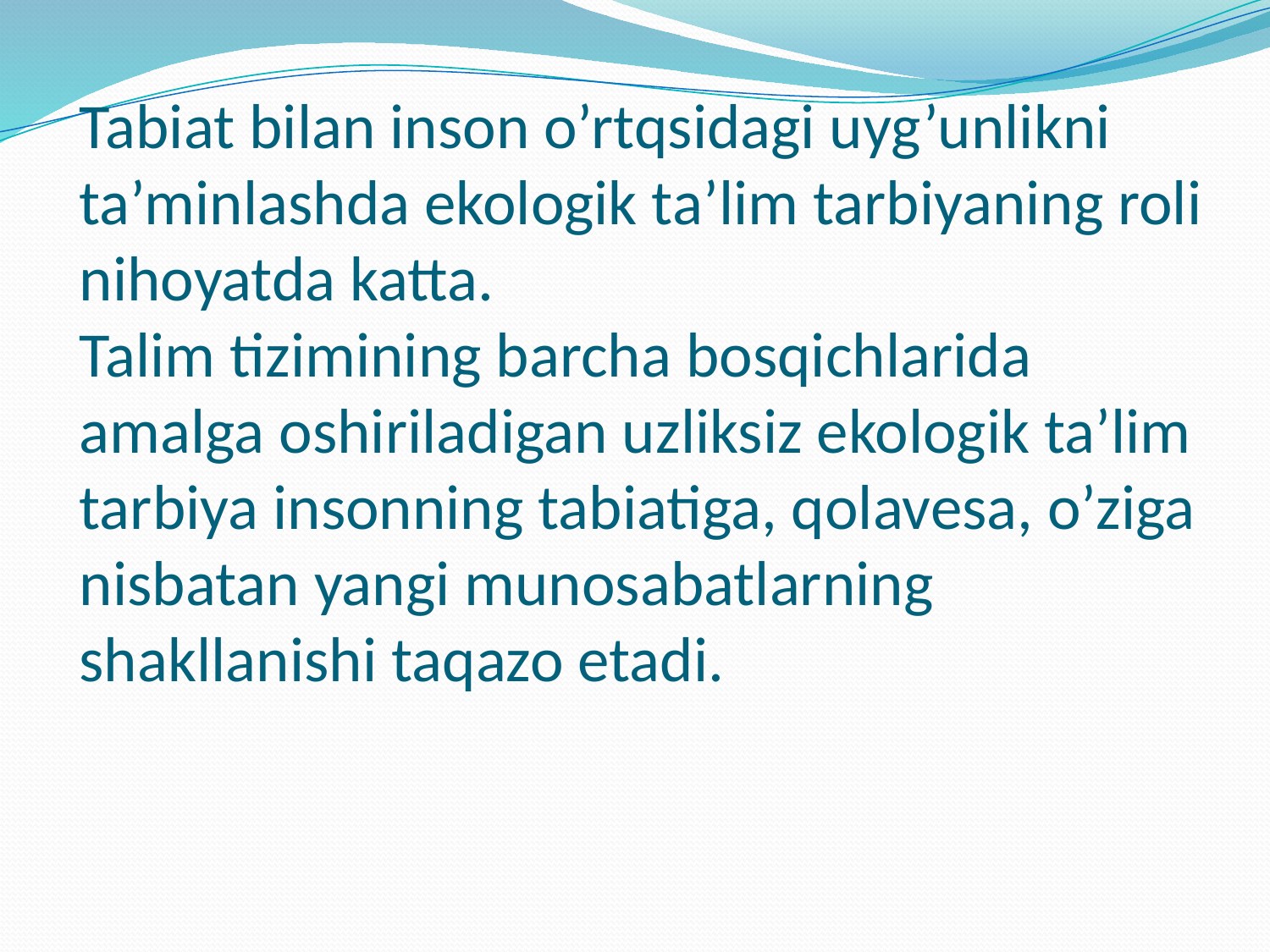

# Tabiat bilan inson o’rtqsidagi uyg’unlikni ta’minlashda ekologik ta’lim tarbiyaning roli nihoyatda katta. Talim tizimining barcha bosqichlarida amalga oshiriladigan uzliksiz ekologik ta’lim tarbiya insonning tabiatiga, qolavesa, o’ziga nisbatan yangi munosabatlarning shakllanishi taqazo etadi.